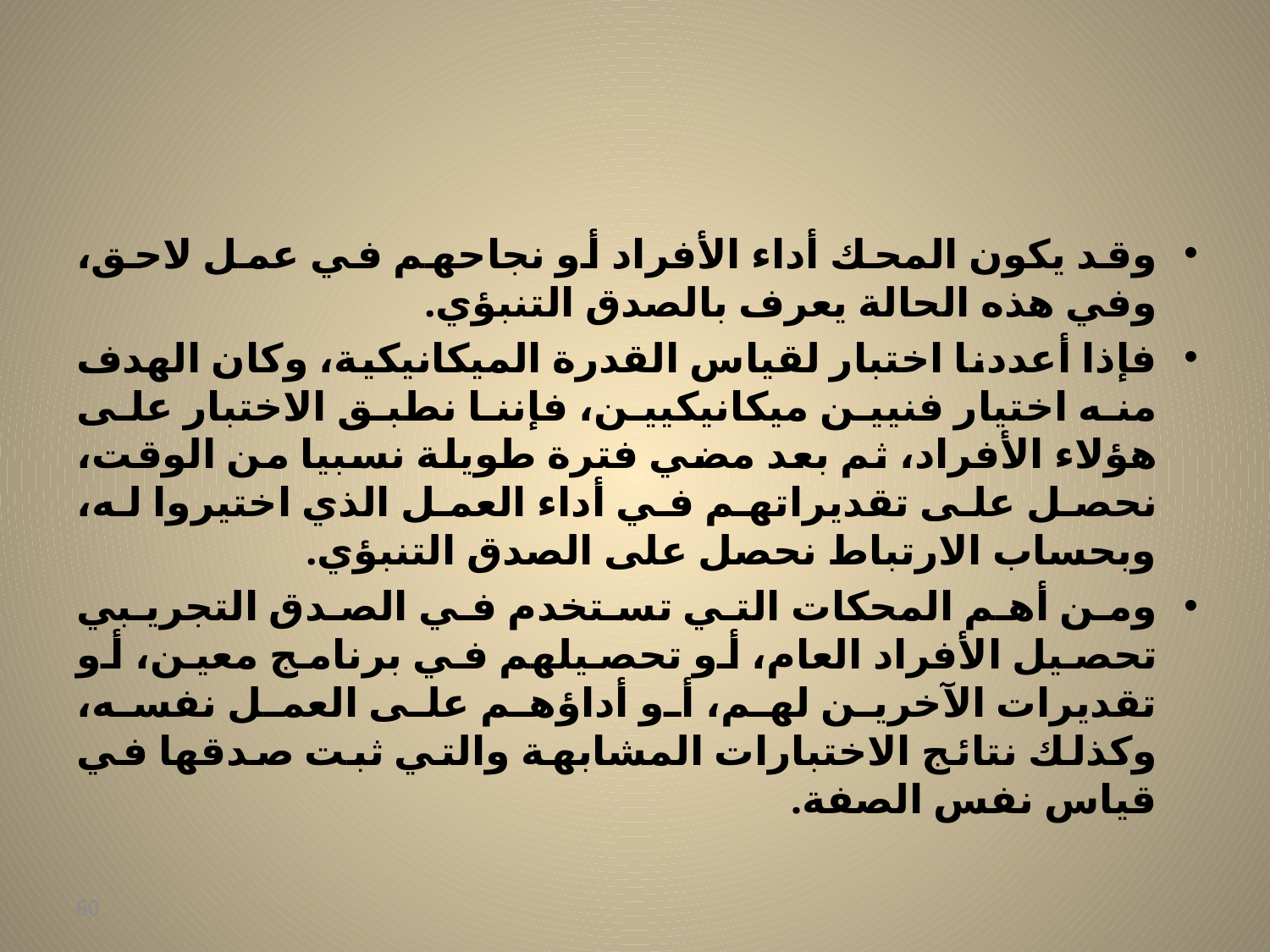

#
وقد يكون المحك أداء الأفراد أو نجاحهم في عمل لاحق، وفي هذه الحالة يعرف بالصدق التنبؤي.
فإذا أعددنا اختبار لقياس القدرة الميكانيكية، وكان الهدف منه اختيار فنيين ميكانيكيين، فإننا نطبق الاختبار على هؤلاء الأفراد، ثم بعد مضي فترة طويلة نسبيا من الوقت، نحصل على تقديراتهم في أداء العمل الذي اختيروا له، وبحساب الارتباط نحصل على الصدق التنبؤي.
ومن أهم المحكات التي تستخدم في الصدق التجريبي تحصيل الأفراد العام، أو تحصيلهم في برنامج معين، أو تقديرات الآخرين لهم، أو أداؤهم على العمل نفسه، وكذلك نتائج الاختبارات المشابهة والتي ثبت صدقها في قياس نفس الصفة.

60